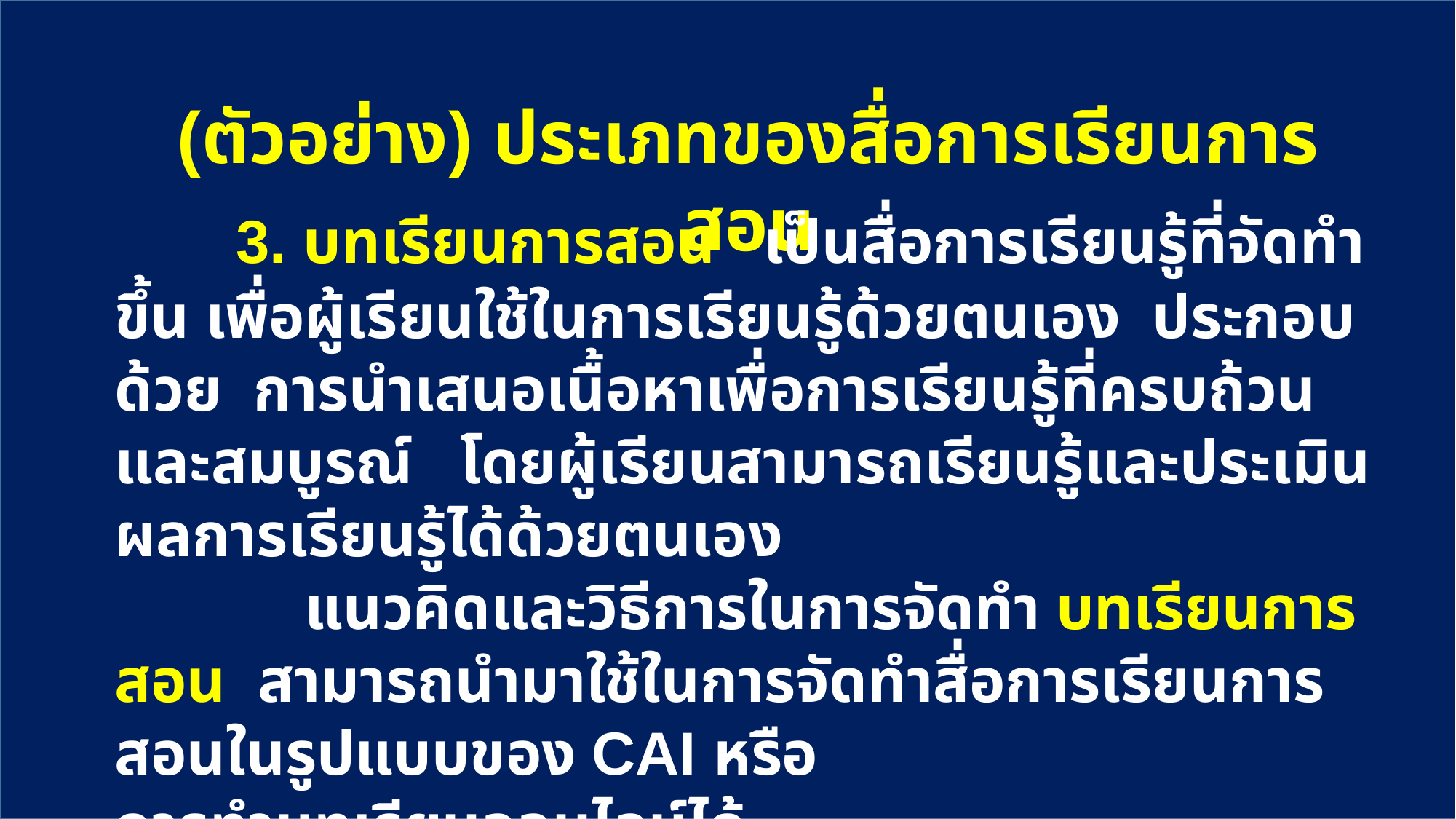

(ตัวอย่าง) ประเภทของสื่อการเรียนการสอน
      3. บทเรียนการสอน   เป็นสื่อการเรียนรู้ที่จัดทำขึ้น เพื่อผู้เรียนใช้ในการเรียนรู้ด้วยตนเอง  ประกอบด้วย  การนำเสนอเนื้อหาเพื่อการเรียนรู้ที่ครบถ้วนและสมบูรณ์   โดยผู้เรียนสามารถเรียนรู้และประเมินผลการเรียนรู้ได้ด้วยตนเอง
            แนวคิดและวิธีการในการจัดทำ บทเรียนการสอน  สามารถนำมาใช้ในการจัดทำสื่อการเรียนการสอนในรูปแบบของ CAI หรือ
การทำบทเรียนออนไลน์ได้